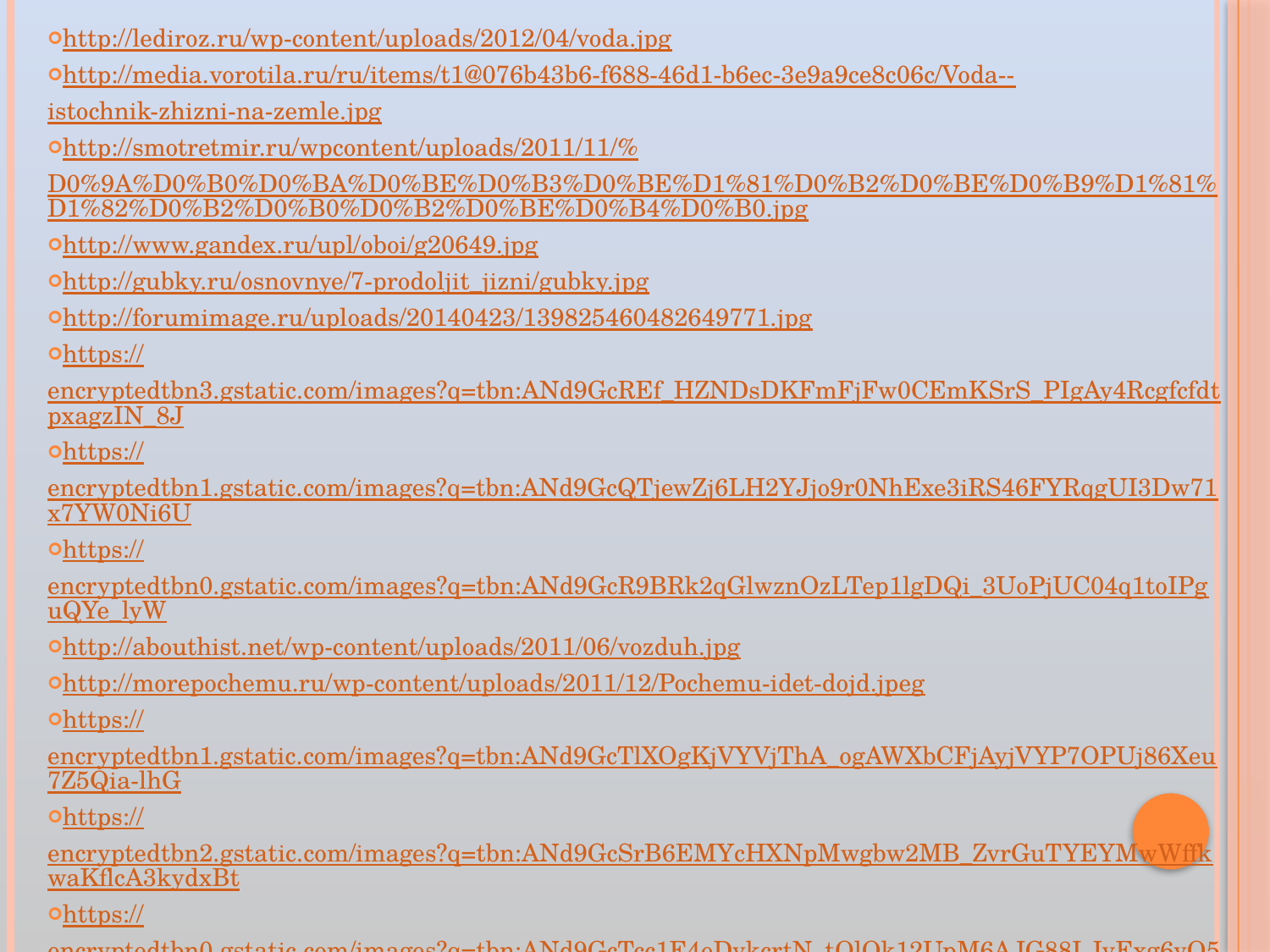

http://lediroz.ru/wp-content/uploads/2012/04/voda.jpg
http://media.vorotila.ru/ru/items/t1@076b43b6-f688-46d1-b6ec-3e9a9ce8c06c/Voda--istochnik-zhizni-na-zemle.jpg
http://smotretmir.ru/wpcontent/uploads/2011/11/%D0%9A%D0%B0%D0%BA%D0%BE%D0%B3%D0%BE%D1%81%D0%B2%D0%BE%D0%B9%D1%81%D1%82%D0%B2%D0%B0%D0%B2%D0%BE%D0%B4%D0%B0.jpg
http://www.gandex.ru/upl/oboi/g20649.jpg
http://gubky.ru/osnovnye/7-prodoljit_jizni/gubky.jpg
http://forumimage.ru/uploads/20140423/139825460482649771.jpg
https://encryptedtbn3.gstatic.com/images?q=tbn:ANd9GcREf_HZNDsDKFmFjFw0CEmKSrS_PIgAy4RcgfcfdtpxagzIN_8J
https://encryptedtbn1.gstatic.com/images?q=tbn:ANd9GcQTjewZj6LH2YJjo9r0NhExe3iRS46FYRqgUI3Dw71x7YW0Ni6U
https://encryptedtbn0.gstatic.com/images?q=tbn:ANd9GcR9BRk2qGlwznOzLTep1lgDQi_3UoPjUC04q1toIPguQYe_lyW
http://abouthist.net/wp-content/uploads/2011/06/vozduh.jpg
http://morepochemu.ru/wp-content/uploads/2011/12/Pochemu-idet-dojd.jpeg
https://encryptedtbn1.gstatic.com/images?q=tbn:ANd9GcTlXOgKjVYVjThA_ogAWXbCFjAyjVYP7OPUj86Xeu7Z5Qia-lhG
https://encryptedtbn2.gstatic.com/images?q=tbn:ANd9GcSrB6EMYcHXNpMwgbw2MB_ZvrGuTYEYMwWffkwaKflcA3kydxBt
https://encryptedtbn0.gstatic.com/images?q=tbn:ANd9GcTcc1E4eDvkcrtN_tQlOk12UpM6AJG88LJvExg6yQ5ROTJ6yA7s
https://encryptedtbn3.gstatic.com/images?q=tbn:ANd9GcSqIAzAUmXhyhBsmGKvMhkiN2Qbz8_QPqfICTwBLPRePiS8ygqK1g
http://www.stihi.ru/pics/2013/04/25/1077.jpg
http://dribbble.s3.amazonaws.com/users/14928/screenshots/458937/earth_-space_-illustration_-icon_-illustrator_-vector.png
https://encryptedtbn0.gstatic.com/images?q=tbn:ANd9GcTzuAWjxY7rRoeJZ6EgIHEOqDJUznymmA40VXGpKhtIkOD0kxfo

#